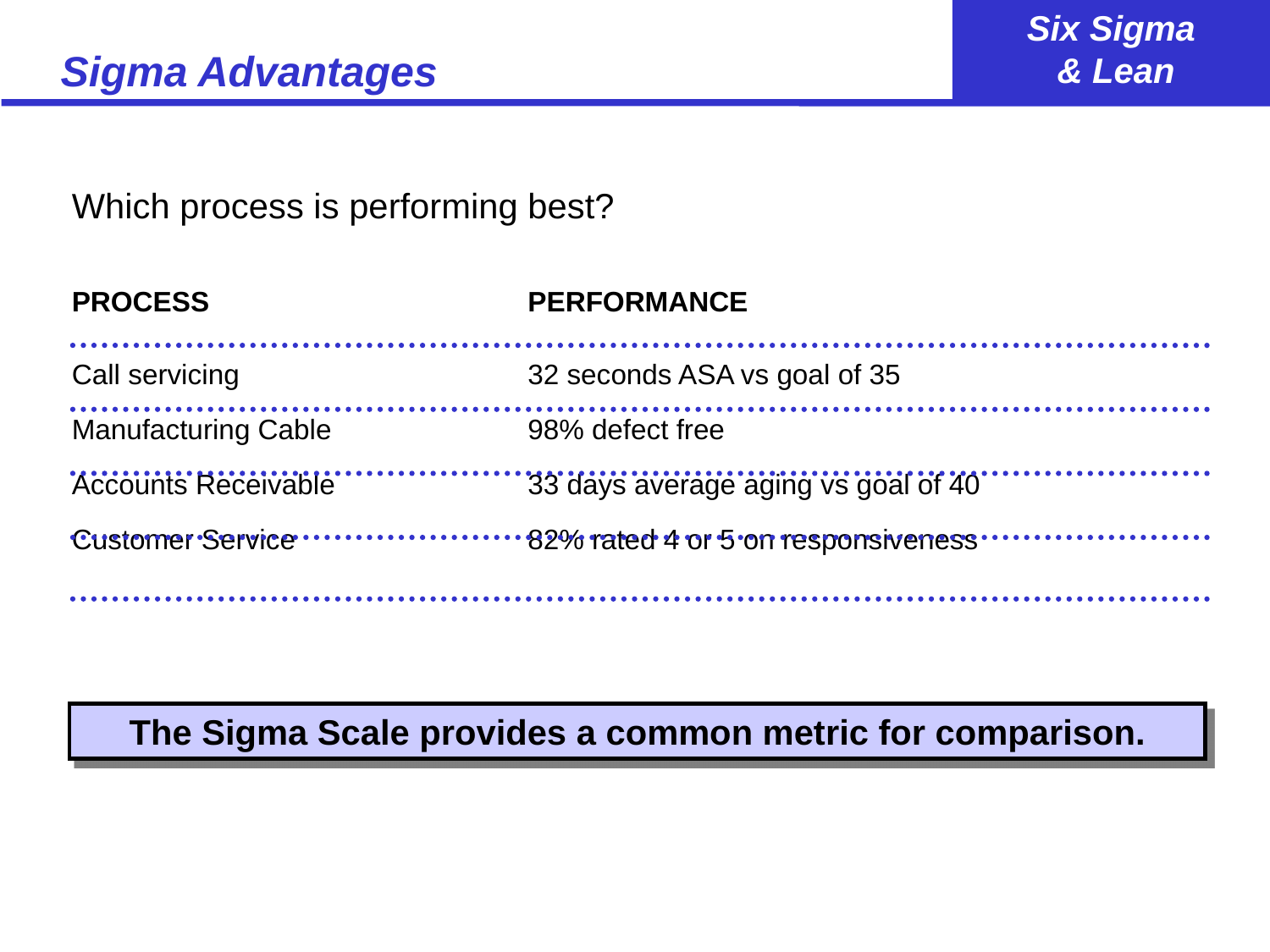

# Sigma Advantages
Which process is performing best?

PROCESS	PERFORMANCE
Call servicing	32 seconds ASA vs goal of 35
Manufacturing Cable	98% defect free
Accounts Receivable	33 days average aging vs goal of 40
Customer Service	82% rated 4 or 5 on responsiveness

The Sigma Scale provides a common metric for comparison.